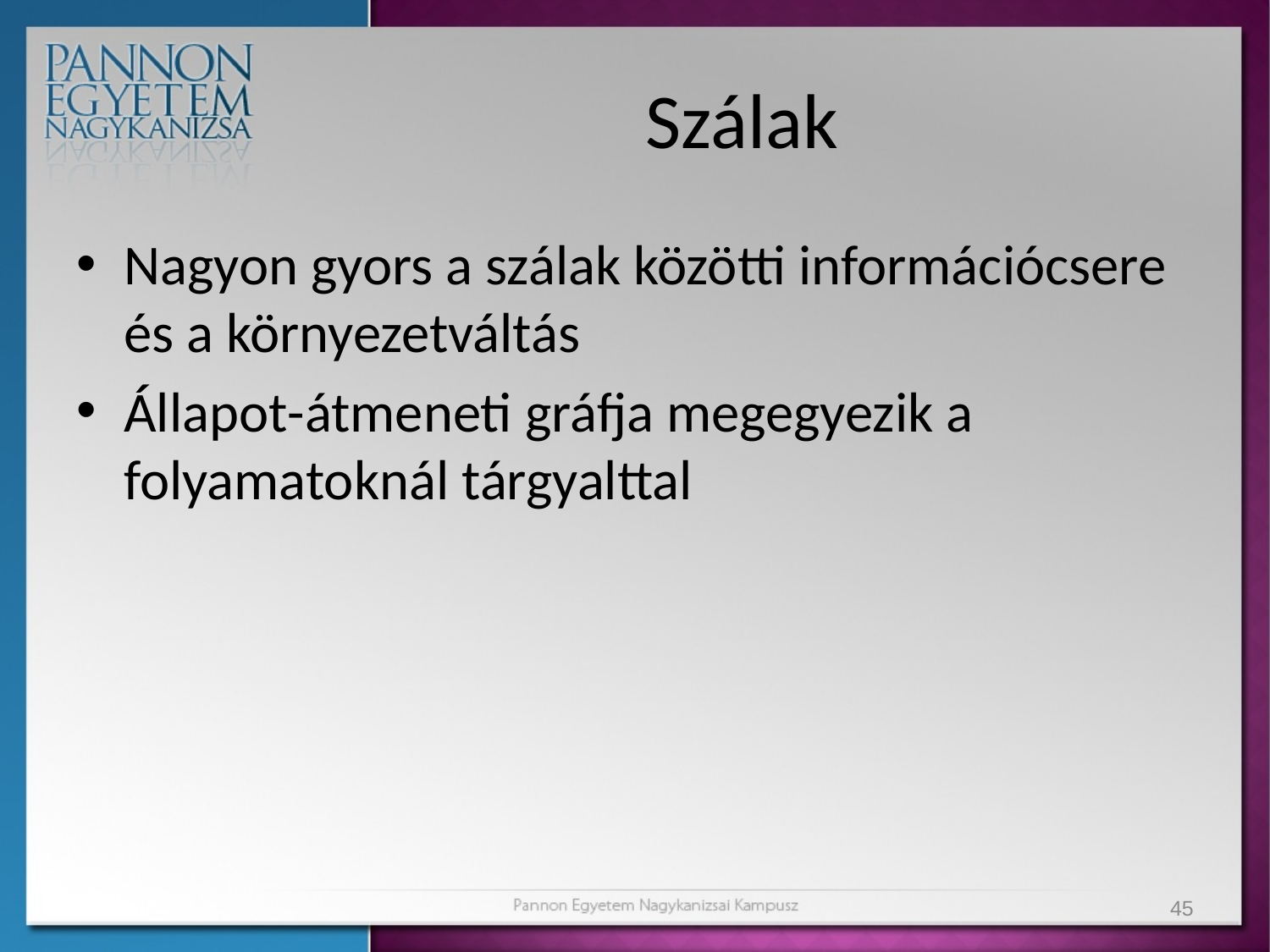

# Szálak
Nagyon gyors a szálak közötti információcsere és a környezetváltás
Állapot-átmeneti gráfja megegyezik a folyamatoknál tárgyalttal
45